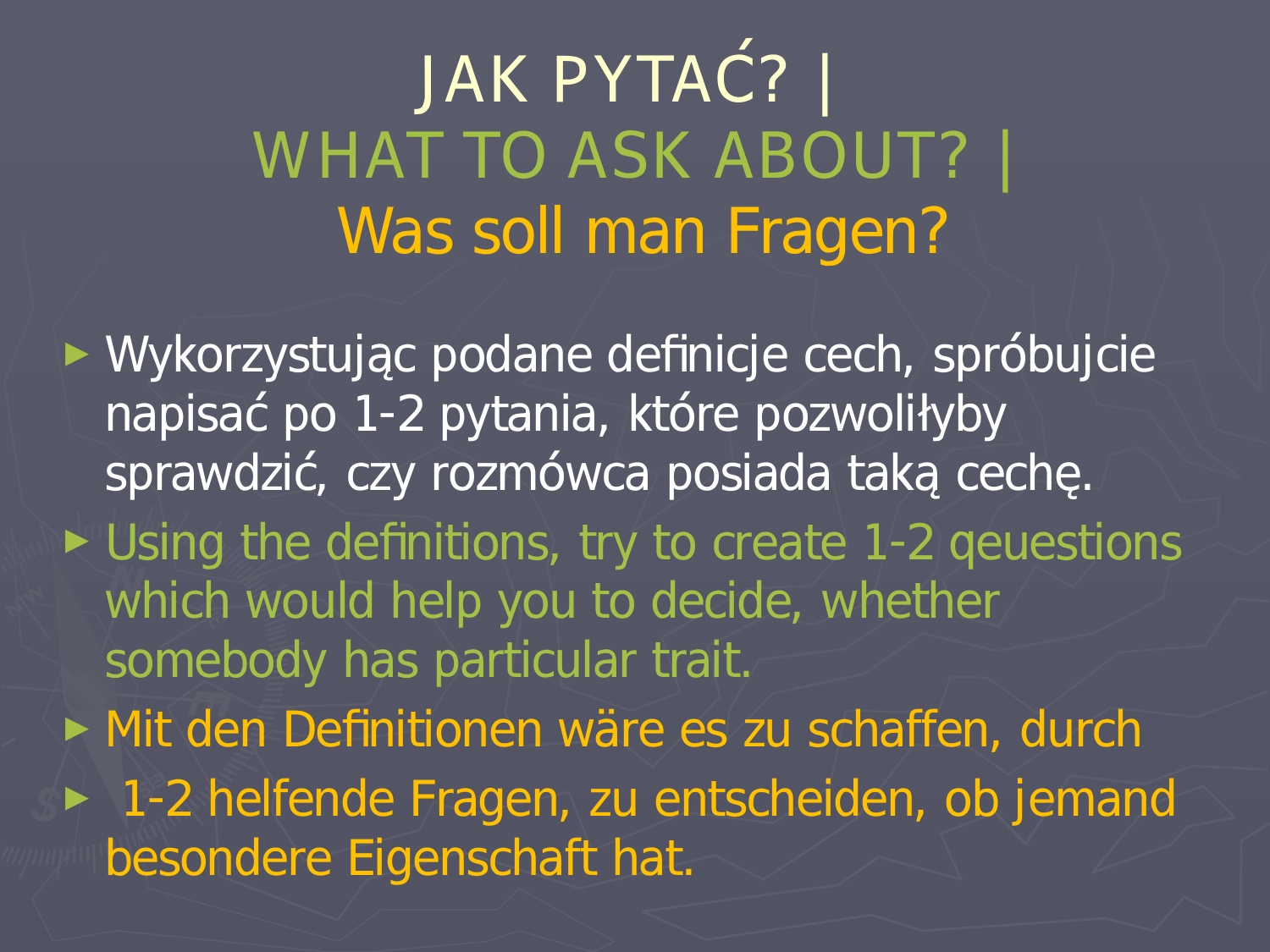

# JAK PYTAĆ? | WHAT TO ASK ABOUT? | Was soll man Fragen?
Wykorzystując podane definicje cech, spróbujcie napisać po 1-2 pytania, które pozwoliłyby sprawdzić, czy rozmówca posiada taką cechę.
Using the definitions, try to create 1-2 qeuestions which would help you to decide, whether somebody has particular trait.
Mit den Definitionen wäre es zu schaffen, durch
 1-2 helfende Fragen, zu entscheiden, ob jemand besondere Eigenschaft hat.